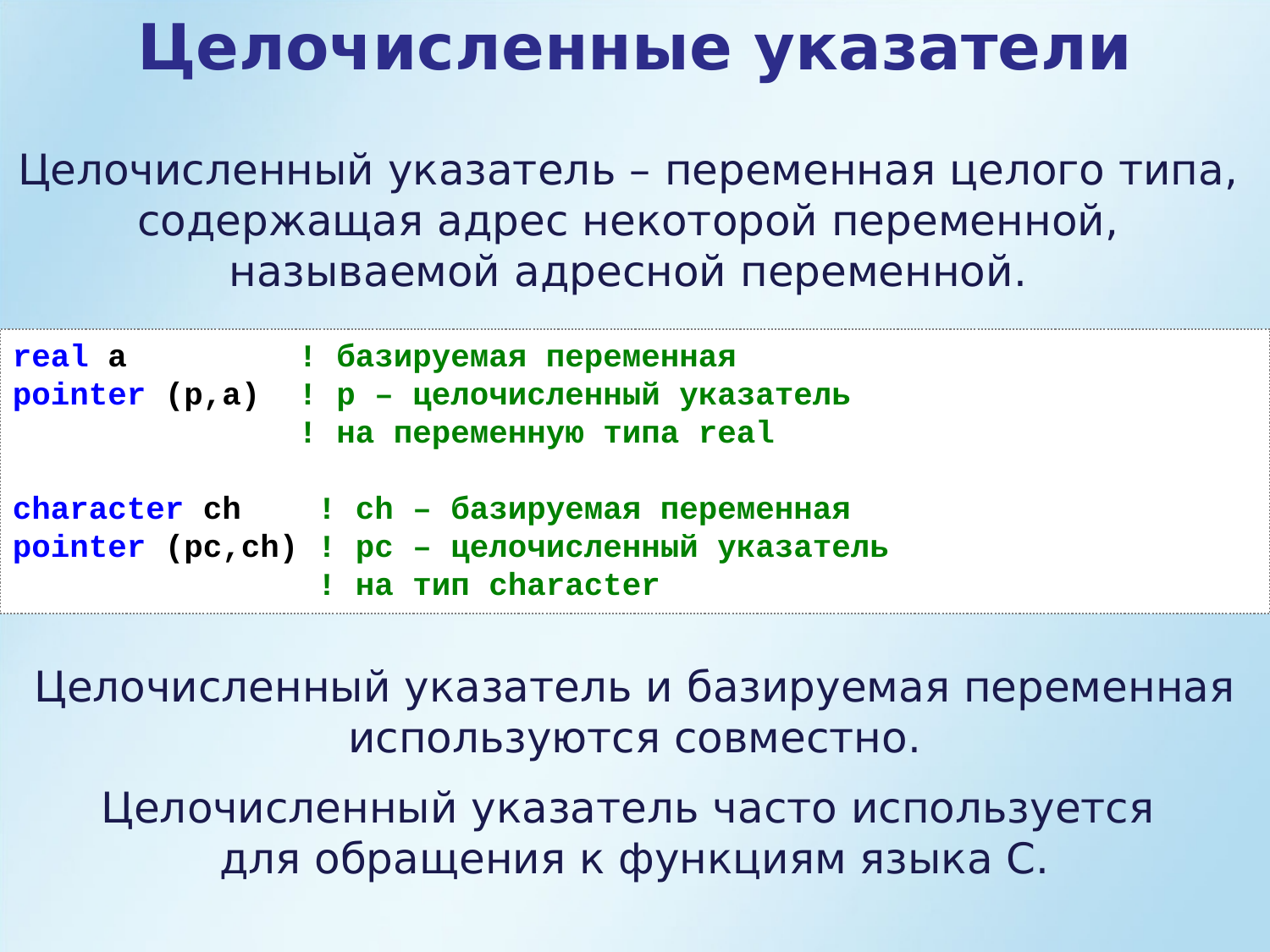

Целочисленные указатели
Целочисленный указатель – переменная целого типа,
содержащая адрес некоторой переменной,
называемой адресной переменной.
real a         ! базируемая переменная
pointer (p,a)  ! p – целочисленный указатель
               ! на переменную типа real

character ch    ! ch – базируемая переменная
pointer (pc,ch) ! pc – целочисленный указатель
                ! на тип character
Целочисленный указатель и базируемая переменная используются совместно.
Целочисленный указатель часто используется
для обращения к функциям языка С.